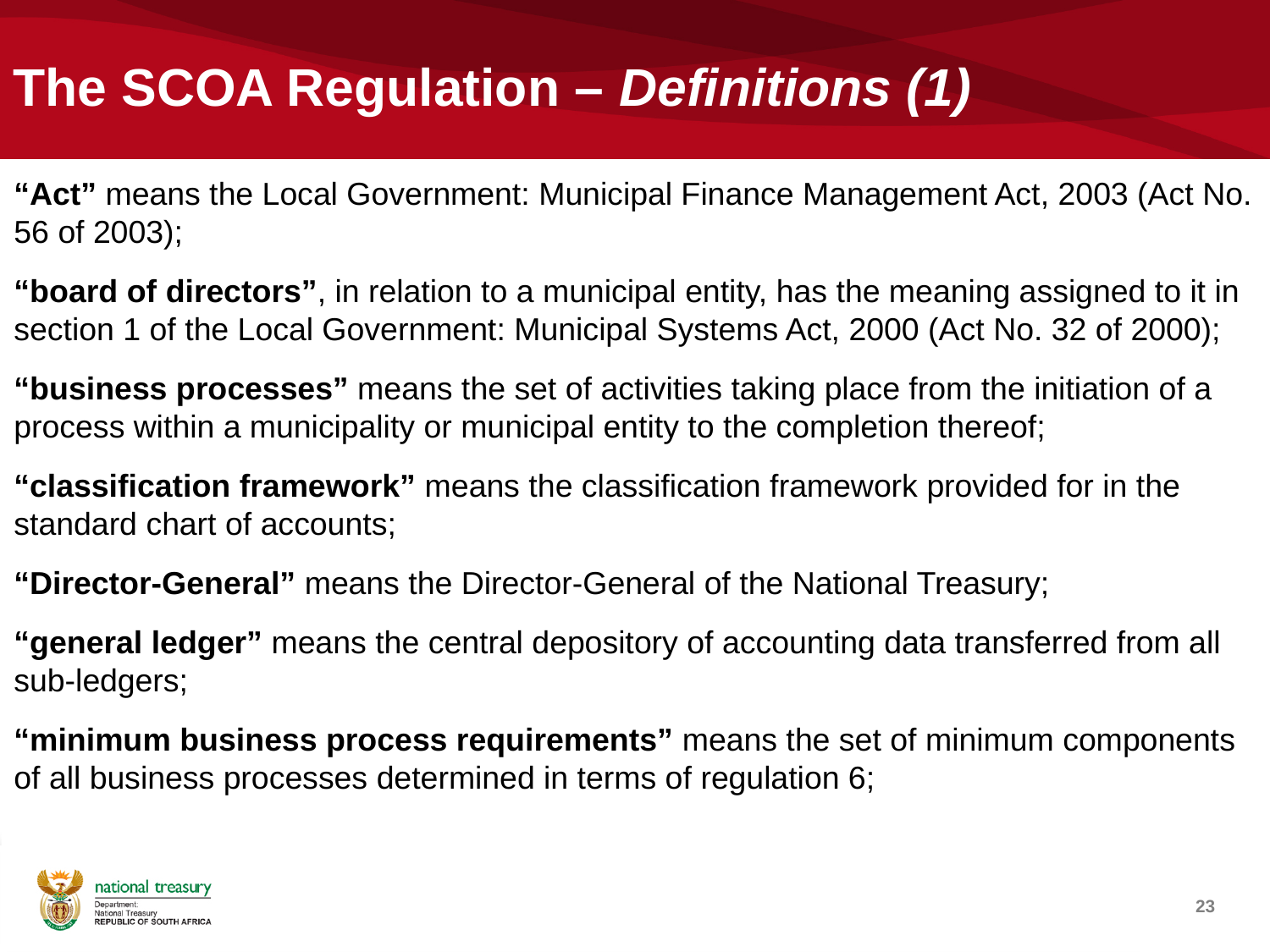

# The SCOA Regulation – Definitions (1)

“Act” means the Local Government: Municipal Finance Management Act, 2003 (Act No. 56 of 2003);
“board of directors”, in relation to a municipal entity, has the meaning assigned to it in section 1 of the Local Government: Municipal Systems Act, 2000 (Act No. 32 of 2000);
“business processes” means the set of activities taking place from the initiation of a process within a municipality or municipal entity to the completion thereof;
“classification framework” means the classification framework provided for in the standard chart of accounts;
“Director-General” means the Director-General of the National Treasury;
“general ledger” means the central depository of accounting data transferred from all sub-ledgers;
“minimum business process requirements” means the set of minimum components of all business processes determined in terms of regulation 6;

23